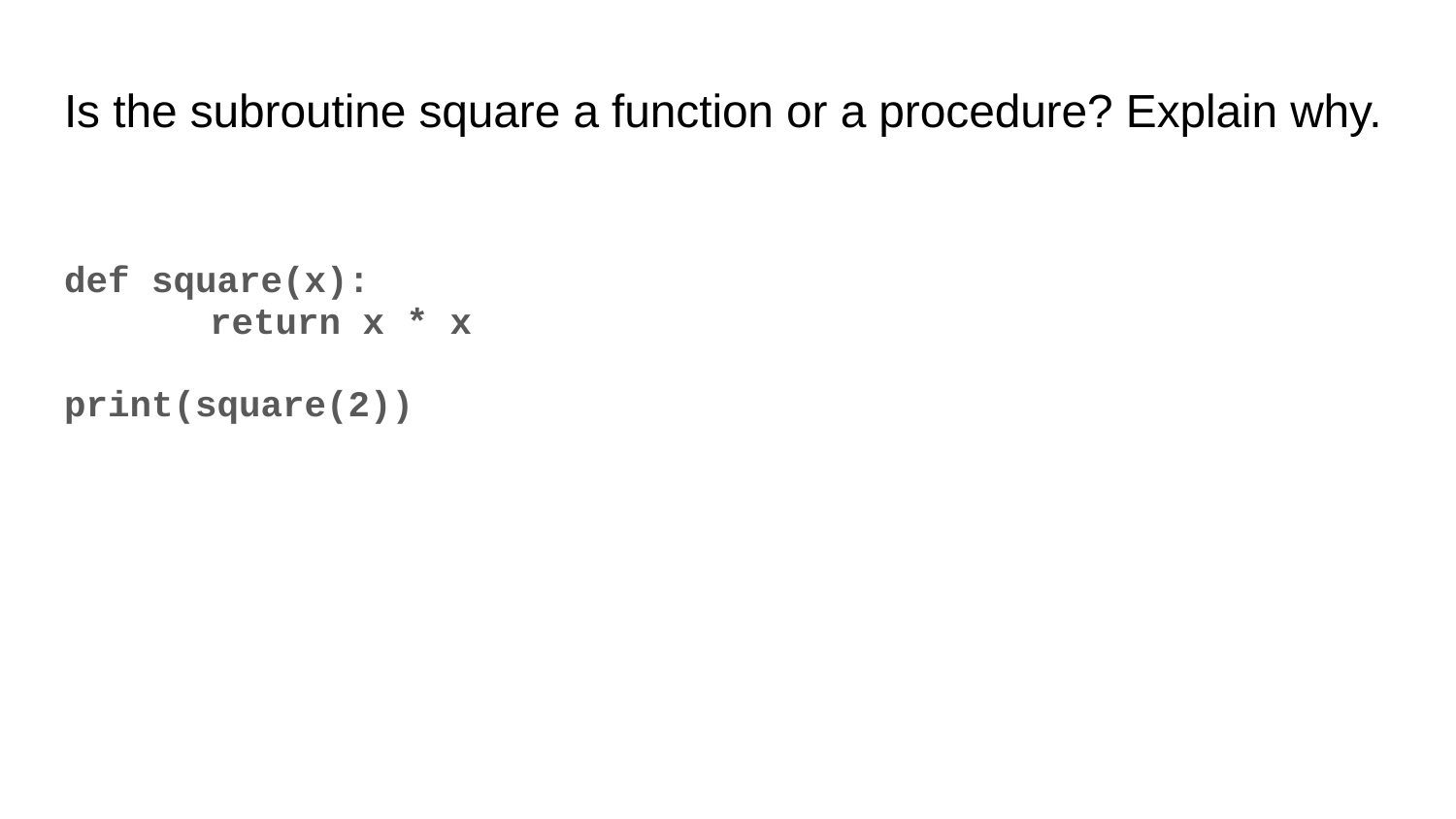

# Is the subroutine square a function or a procedure? Explain why.
def square(x):
	return x * x

print(square(2))